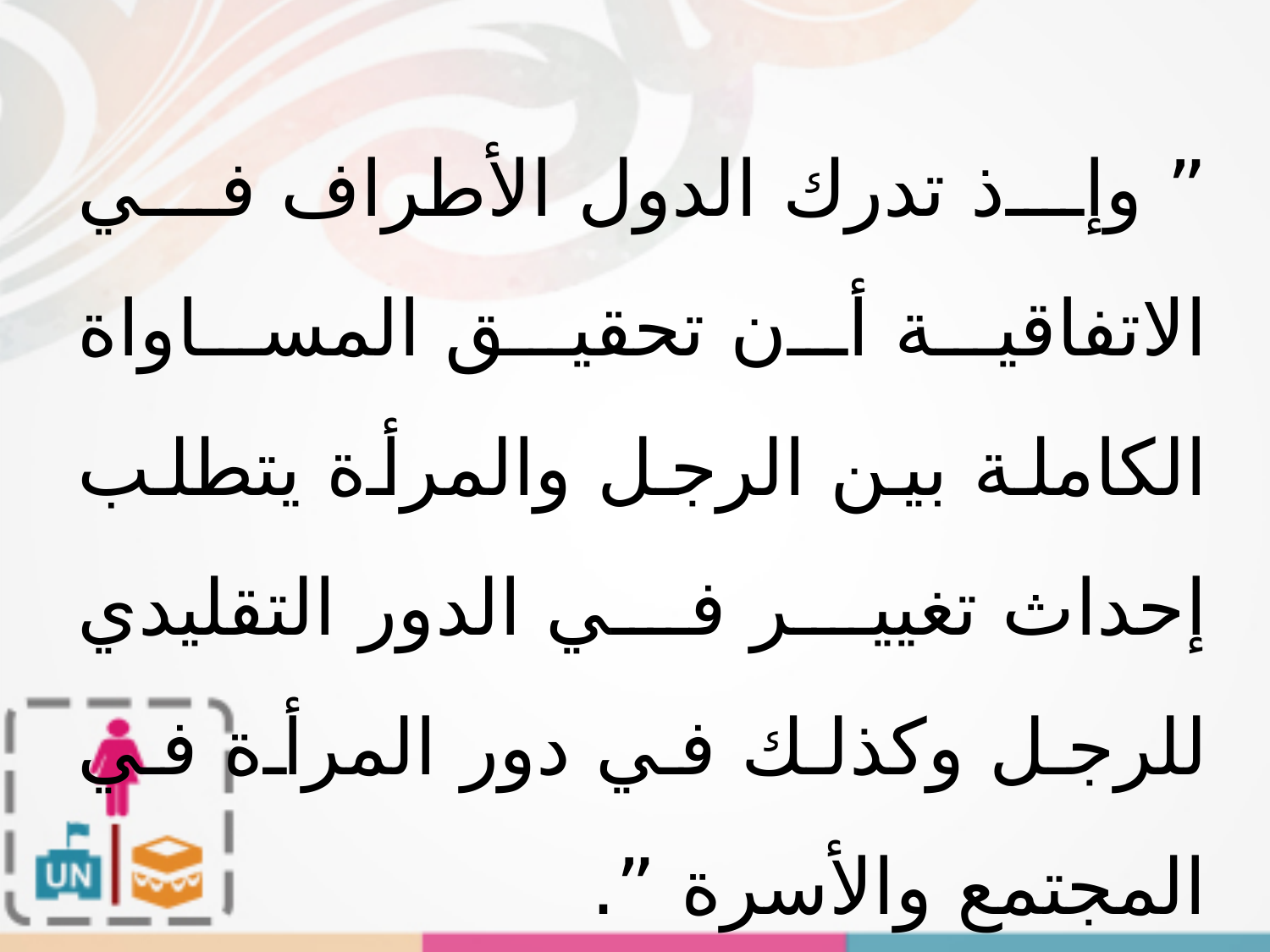

” وإذ تدرك الدول الأطراف في الاتفاقية أن تحقيق المساواة الكاملة بين الرجل والمرأة يتطلب إحداث تغيير في الدور التقليدي للرجل وكذلك في دور المرأة في المجتمع والأسرة ”.
                                      اتفاقية سيداو